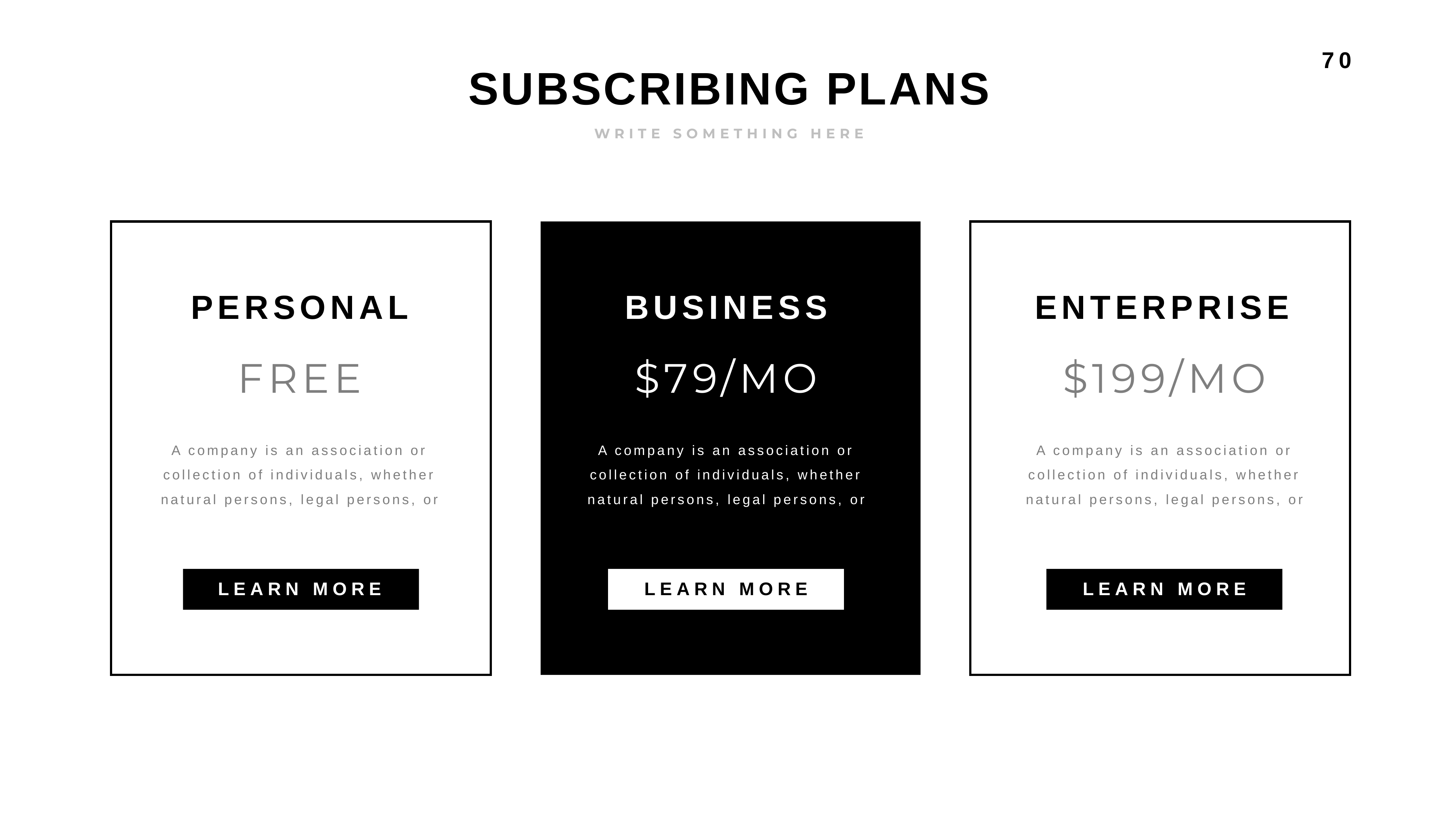

SUBSCRIBING PLANS
WRITE SOMETHING HERE

PERSONAL
BUSINESS
ENTERPRISE
FREE
$79/MO
$199/MO
A company is an association or collection of individuals, whether natural persons, legal persons, or
A company is an association or collection of individuals, whether natural persons, legal persons, or
A company is an association or collection of individuals, whether natural persons, legal persons, or

LEARN MORE
LEARN MORE
LEARN MORE